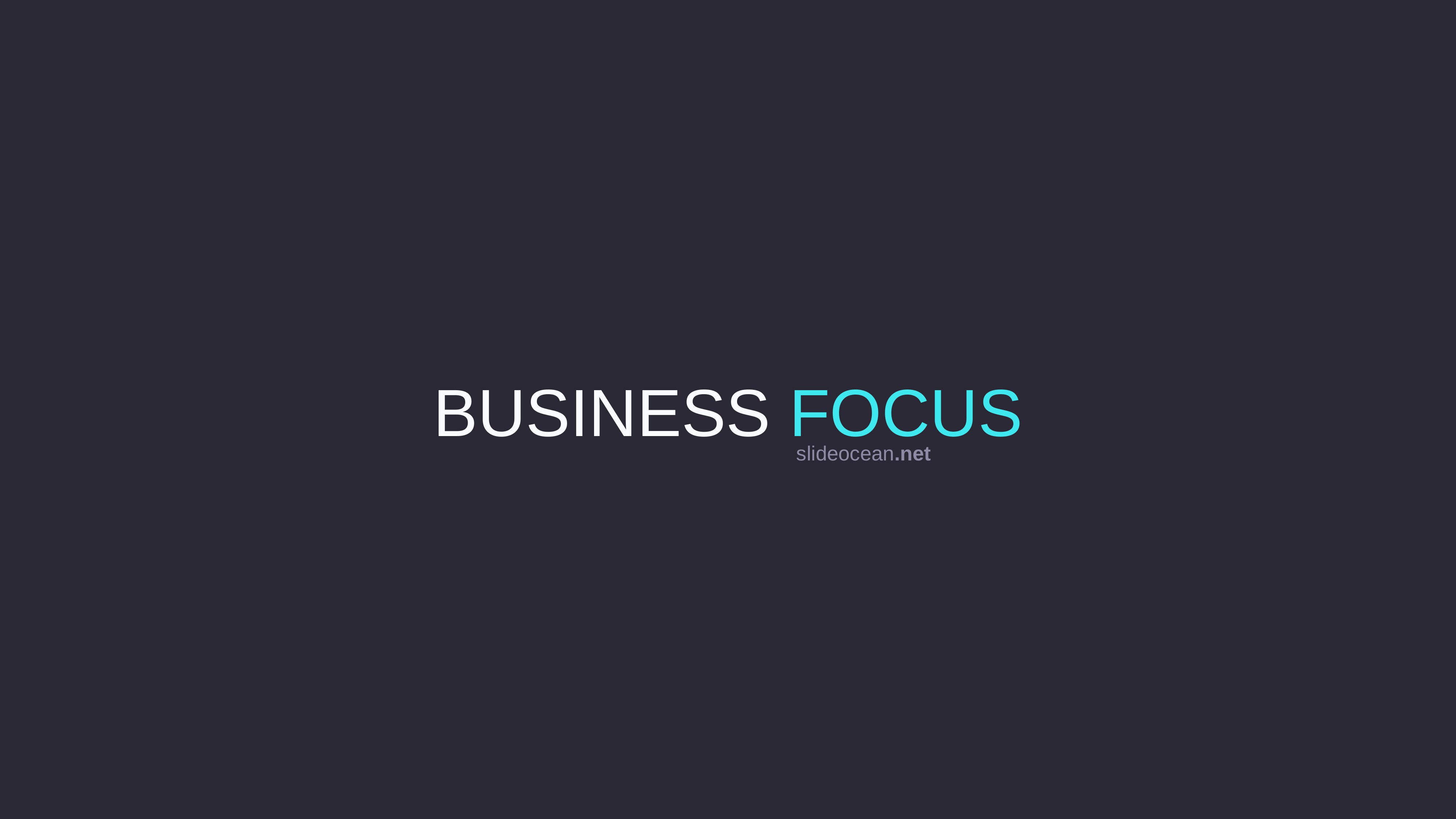

2
PLANNING
Lorem ipsum dolor sit amet, consectetuer adipiscing.

1
RENEW
Lorem ipsum dolor sit amet, consectetuer adipiscing.

3
EXECUTION
Lorem ipsum dolor sit amet, consectetuer adipiscing.

7
CHAMPION
Lorem ipsum dolor sit amet, consectetuer adipiscing.

BUSINESS FOCUS
slideocean.net

4
MARKETING
Lorem ipsum dolor sit amet, consectetuer adipiscing.

6
SURVEY
Lorem ipsum dolor sit amet, consectetuer adipiscing.

5
OPERATIONS
Lorem ipsum dolor sit amet, consectetuer adipiscing.